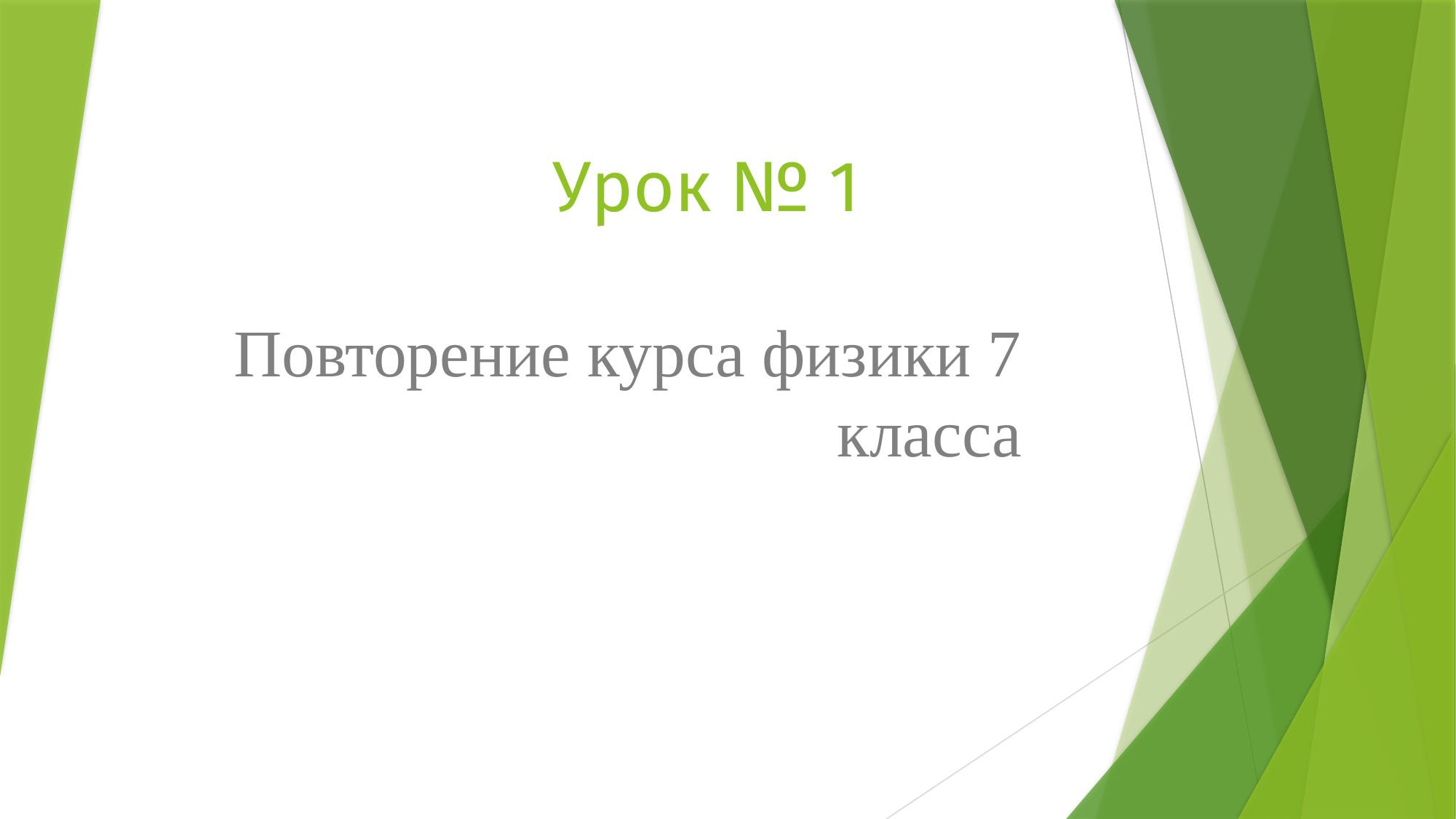

# Урок № 1
Повторение курса физики 7 класса